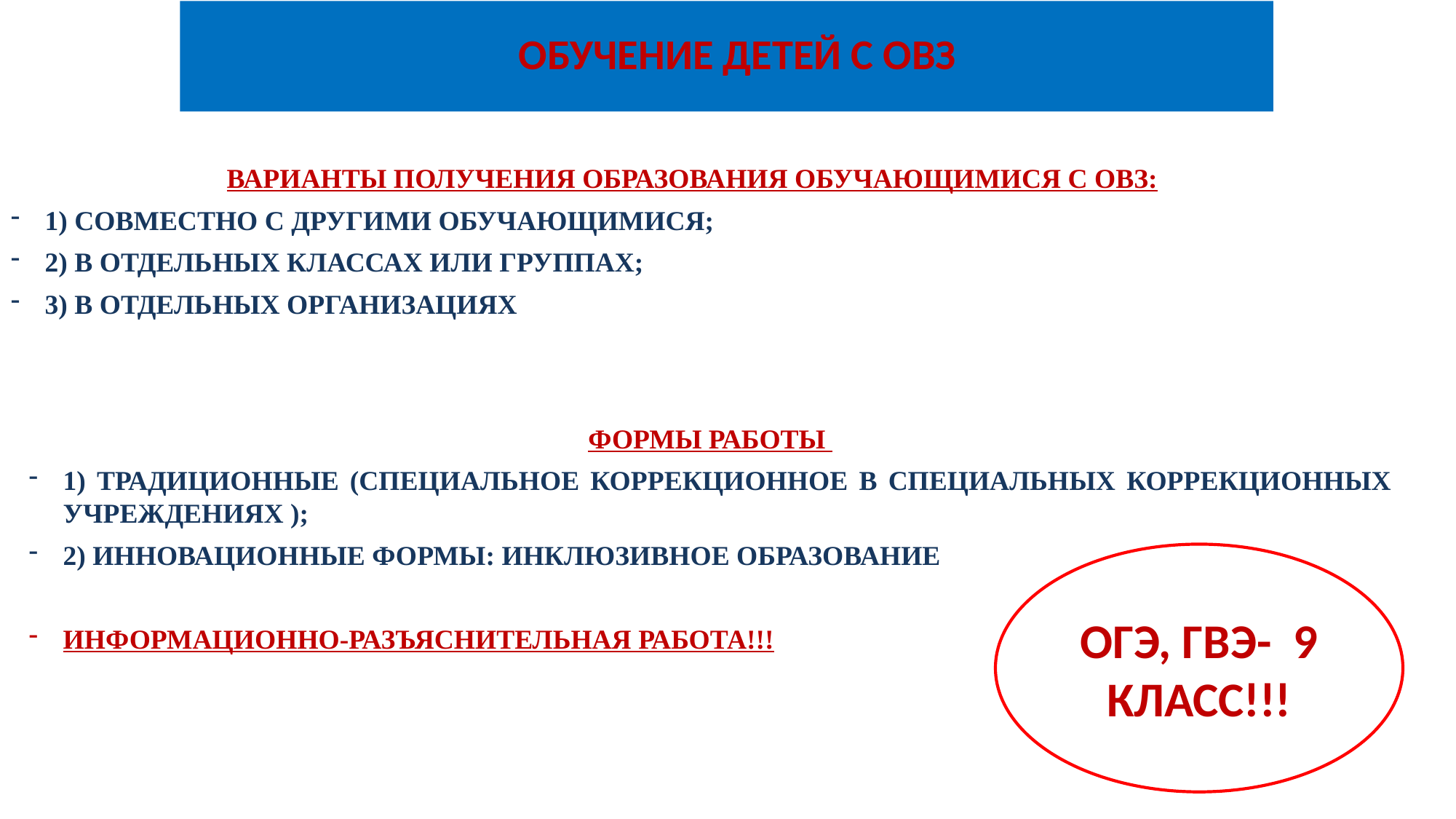

# ОБУЧЕНИЕ ДЕТЕЙ С ОВЗ

ВАРИАНТЫ ПОЛУЧЕНИЯ ОБРАЗОВАНИЯ ОБУЧАЮЩИМИСЯ С ОВЗ:
1) СОВМЕСТНО С ДРУГИМИ ОБУЧАЮЩИМИСЯ;
2) В ОТДЕЛЬНЫХ КЛАССАХ ИЛИ ГРУППАХ;
3) В ОТДЕЛЬНЫХ ОРГАНИЗАЦИЯХ
ФОРМЫ РАБОТЫ
1) ТРАДИЦИОННЫЕ (СПЕЦИАЛЬНОЕ КОРРЕКЦИОННОЕ В СПЕЦИАЛЬНЫХ КОРРЕКЦИОННЫХ УЧРЕЖДЕНИЯХ );
2) ИННОВАЦИОННЫЕ ФОРМЫ: ИНКЛЮЗИВНОЕ ОБРАЗОВАНИЕ

ИНФОРМАЦИОННО-РАЗЪЯСНИТЕЛЬНАЯ РАБОТА!!!

ОГЭ, ГВЭ-  9 КЛАСС!!!